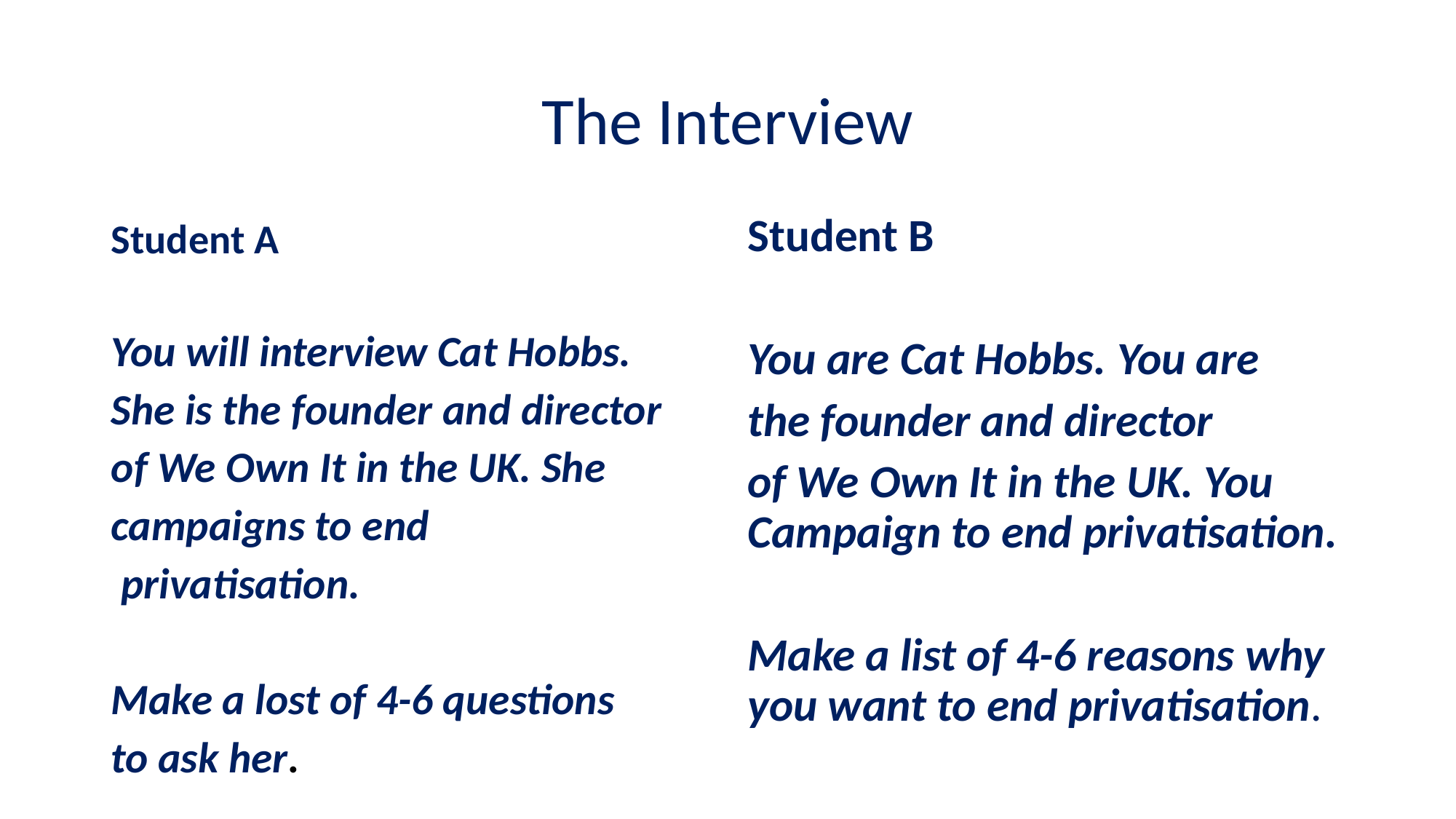

# The Interview

Student A

You will interview Cat Hobbs.
She is the founder and director
of We Own It in the UK. She
campaigns to end
 privatisation.

Make a lost of 4-6 questions
to ask her.

Student B

You are Cat Hobbs. You are
the founder and director
of We Own It in the UK. You Campaign to end privatisation.

Make a list of 4-6 reasons why you want to end privatisation.